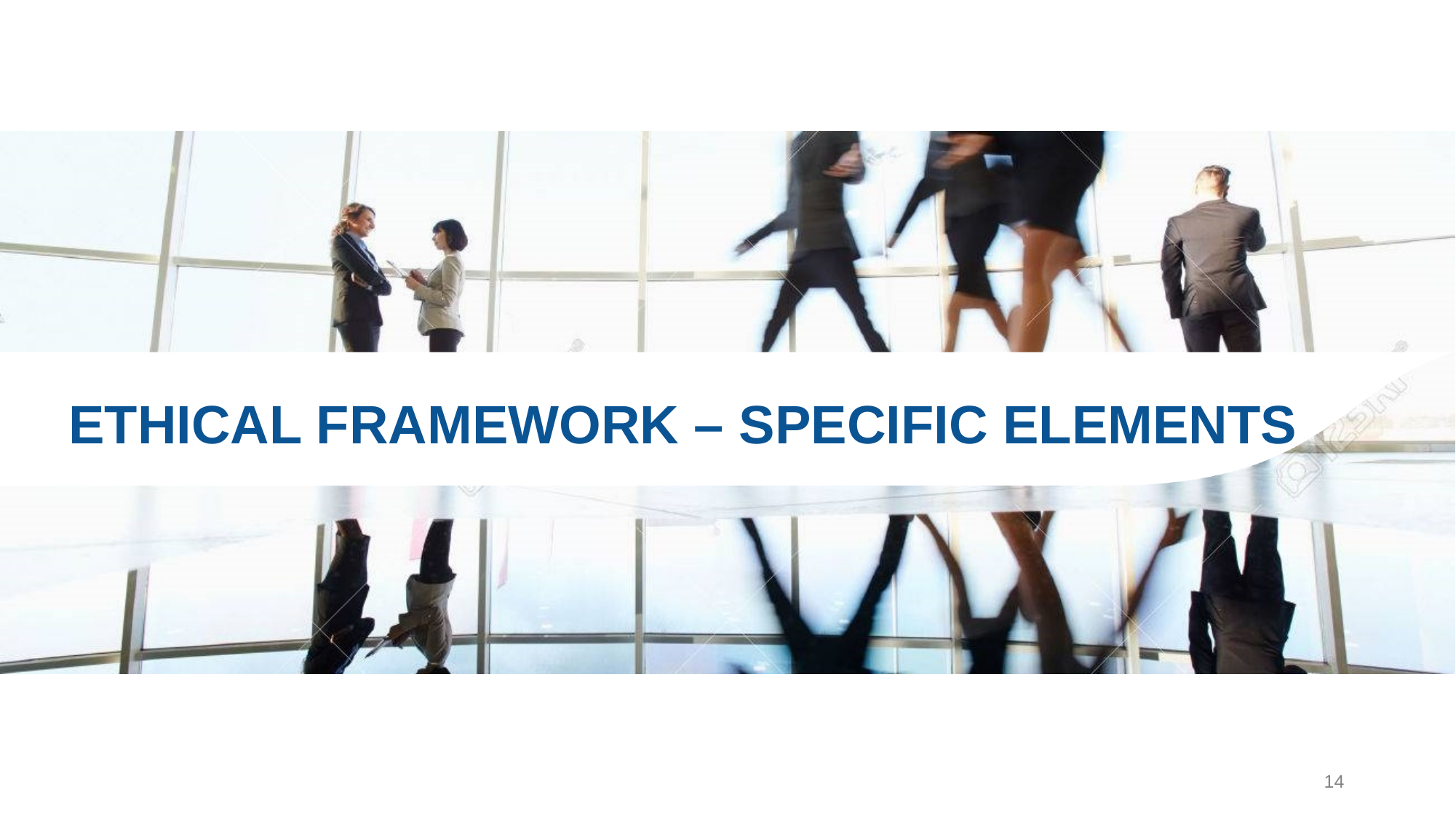

# ETHICAL FRAMEWORK – SPECIFIC ELEMENTS
14